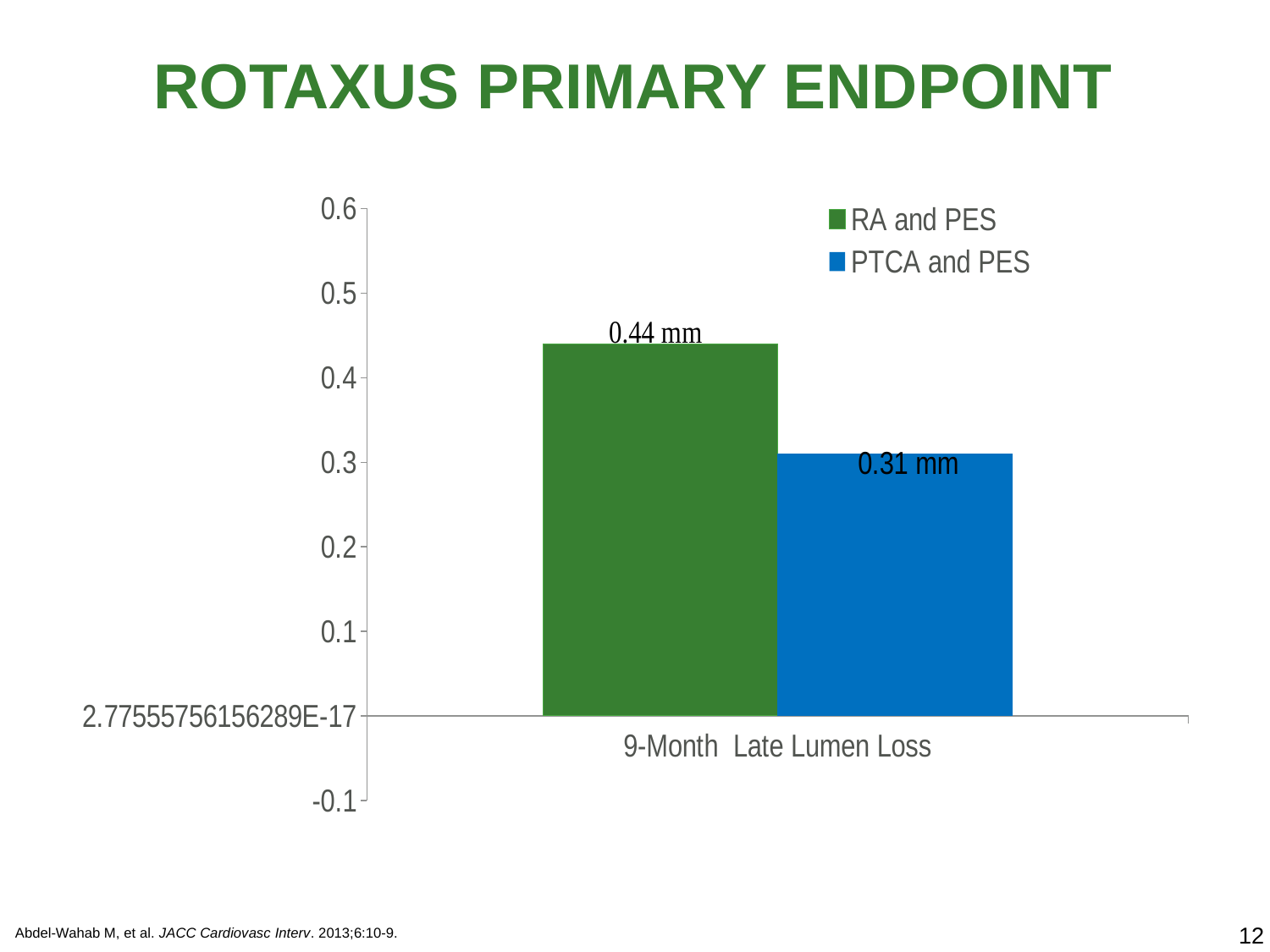

# RotaxUs Primary endpoint

### Chart

| Category | RA and PES | PTCA and PES |
|---|---|---|
| 9-Month  Late Lumen Loss | 0.44 | 0.31 |
12
Abdel-Wahab M, et al. JACC Cardiovasc Interv. 2013;6:10-9.